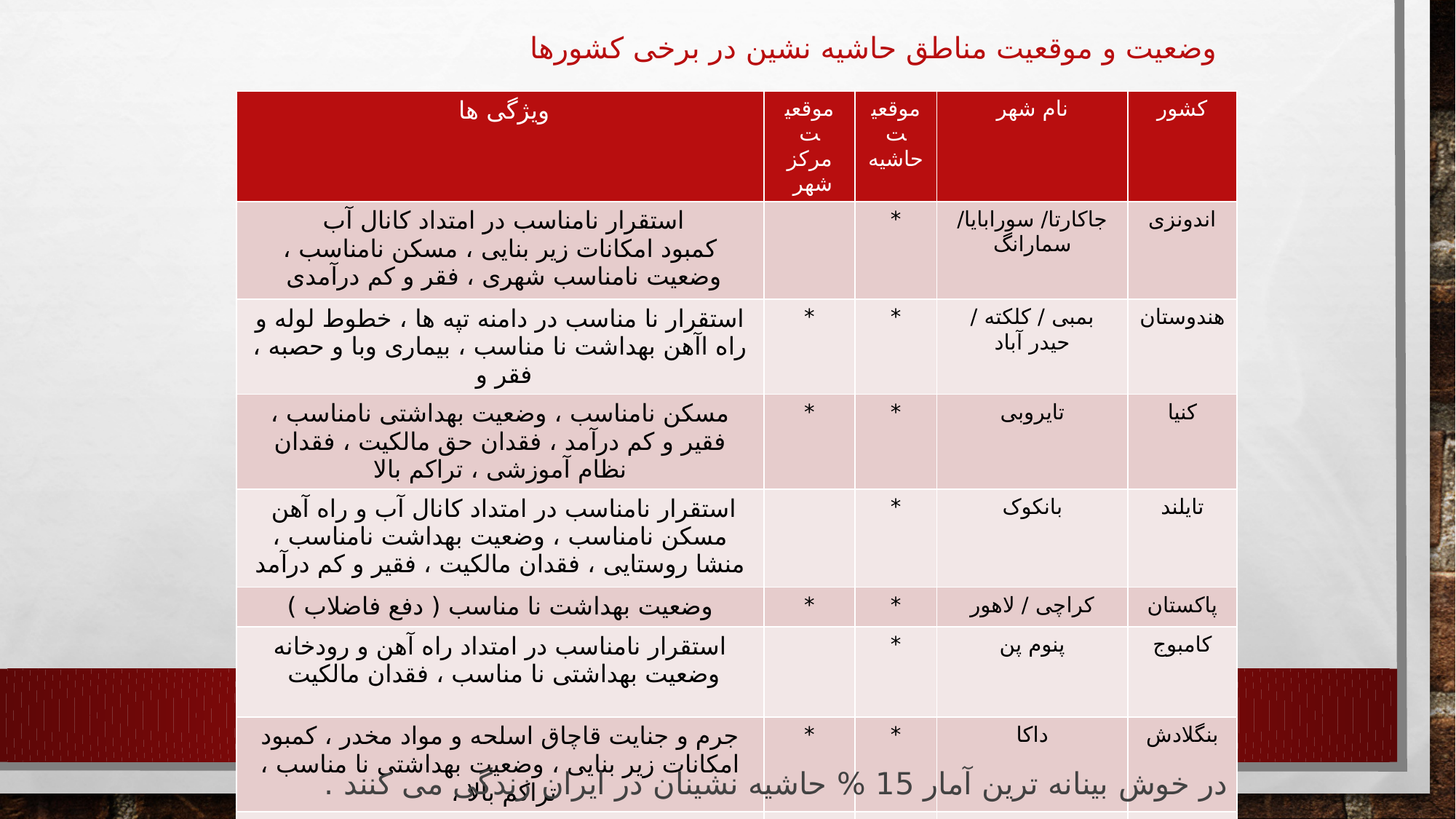

# وضعیت و موقعیت مناطق حاشیه نشین در برخی کشورها
| ویژگی ها | موقعیت مرکز شهر | موقعیت حاشیه | نام شهر | کشور |
| --- | --- | --- | --- | --- |
| استقرار نامناسب در امتداد کانال آب کمبود امکانات زیر بنایی ، مسکن نامناسب ، وضعیت نامناسب شهری ، فقر و کم درآمدی |  | \* | جاکارتا/ سورابایا/ سمارانگ | اندونزی |
| استقرار نا مناسب در دامنه تپه ها ، خطوط لوله و راه اآهن بهداشت نا مناسب ، بیماری وبا و حصبه ، فقر و | \* | \* | بمبی / کلکته / حیدر آباد | هندوستان |
| مسکن نامناسب ، وضعیت بهداشتی نامناسب ، فقیر و کم درآمد ، فقدان حق مالکیت ، فقدان نظام آموزشی ، تراکم بالا | \* | \* | تایروبی | کنیا |
| استقرار نامناسب در امتداد کانال آب و راه آهن مسکن نامناسب ، وضعیت بهداشت نامناسب ، منشا روستایی ، فقدان مالکیت ، فقیر و کم درآمد |  | \* | بانکوک | تایلند |
| وضعیت بهداشت نا مناسب ( دفع فاضلاب ) | \* | \* | کراچی / لاهور | پاکستان |
| استقرار نامناسب در امتداد راه آهن و رودخانه وضعیت بهداشتی نا مناسب ، فقدان مالکیت |  | \* | پنوم پن | کامبوج |
| جرم و جنایت قاچاق اسلحه و مواد مخدر ، کمبود امکانات زیر بنایی ، وضعیت بهداشتی نا مناسب ، تراکم بالا ، | \* | \* | داکا | بنگلادش |
| فقر ، استقرار در امتداد رودخانه ، جرم و جنایت ، زندگی غیر قانونی | \* | \* | توکیو | ژاپن |
در خوش بینانه ترین آمار 15 % حاشیه نشینان در ایران زندگی می کنند .